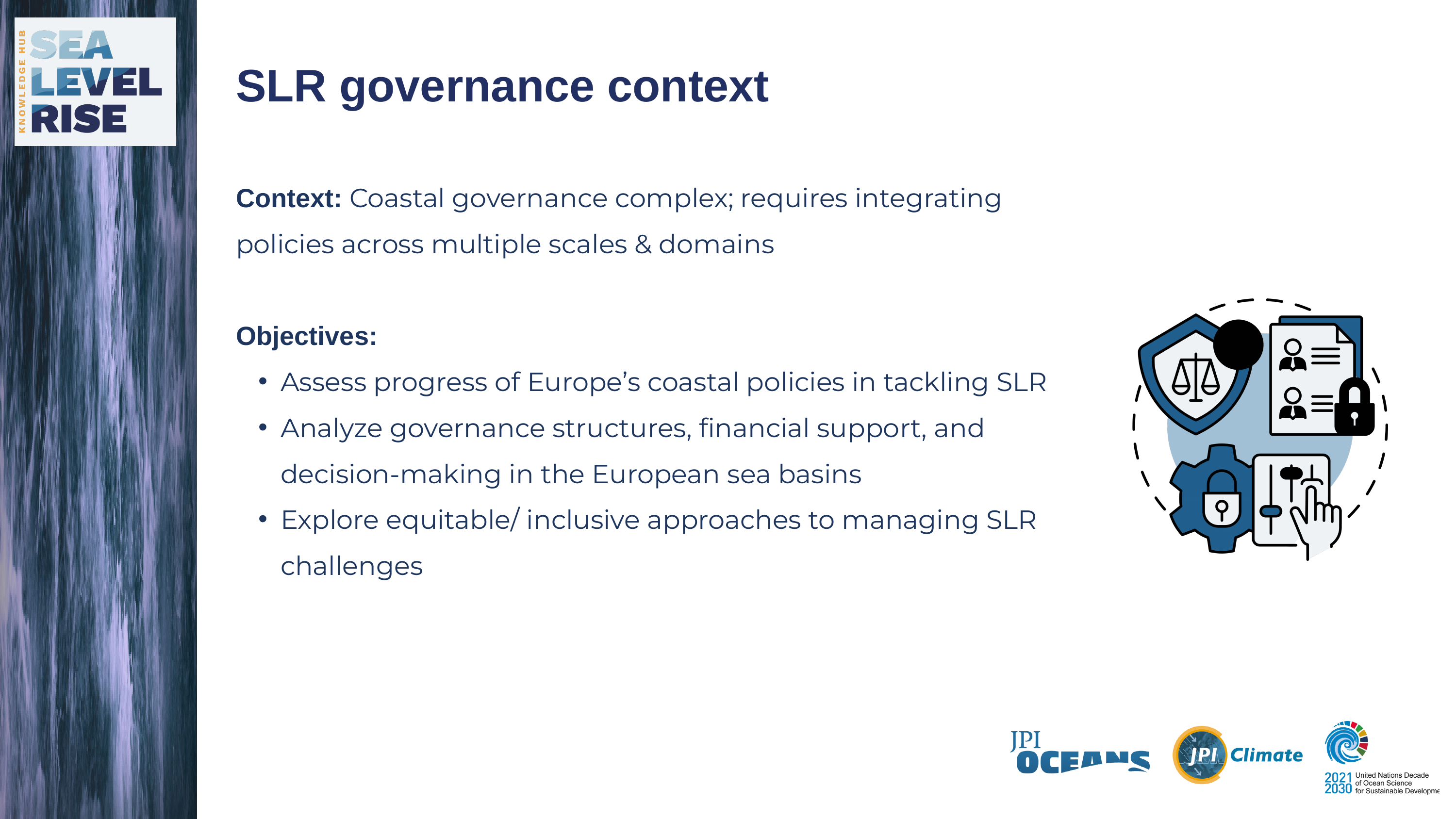

SLR governance context
Context: Coastal governance complex; requires integrating policies across multiple scales & domains

Objectives:
Assess progress of Europe’s coastal policies in tackling SLR
Analyze governance structures, financial support, and decision-making in the European sea basins
Explore equitable/ inclusive approaches to managing SLR challenges